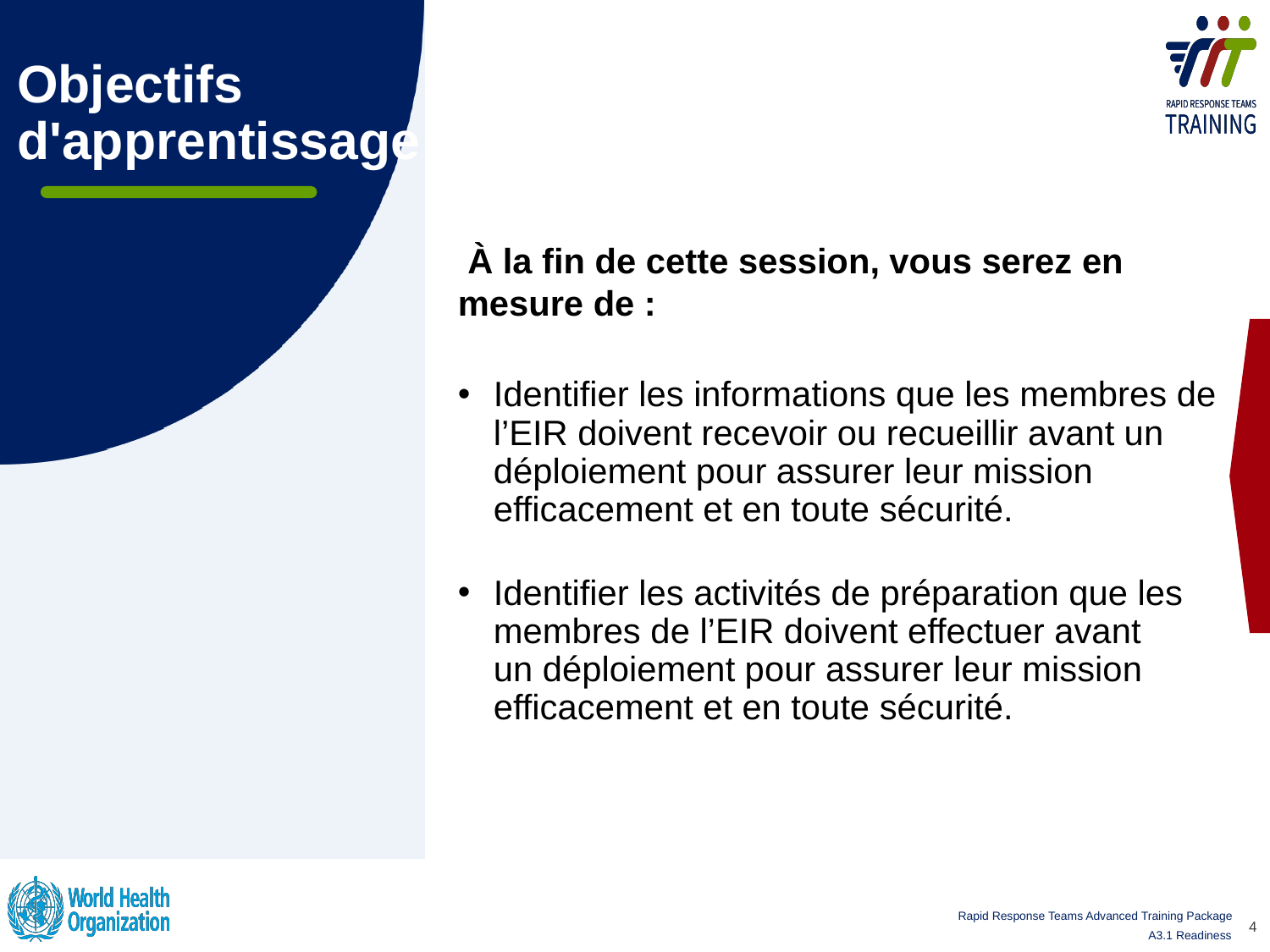

# Objectifs d'apprentissage
 À la fin de cette session, vous serez en mesure de :

Identifier les informations que les membres de l’EIR doivent recevoir ou recueillir avant un déploiement pour assurer leur mission efficacement et en toute sécurité.

Identifier les activités de préparation que les membres de l’EIR doivent effectuer avant un déploiement pour assurer leur mission efficacement et en toute sécurité.

4